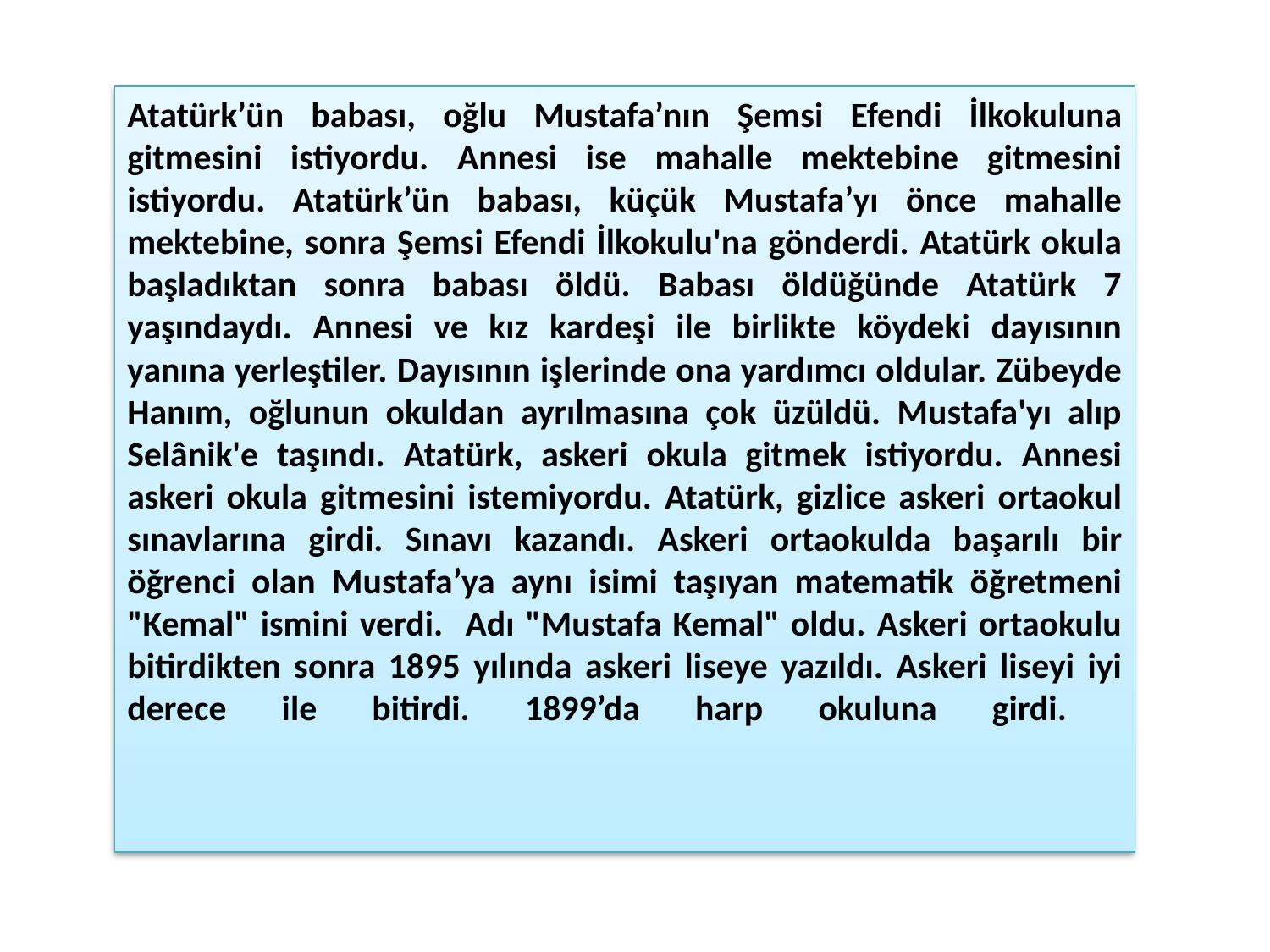

Atatürk’ün babası, oğlu Mustafa’nın Şemsi Efendi İlkokuluna gitmesini istiyordu. Annesi ise mahalle mektebine gitmesini istiyordu. Atatürk’ün babası, küçük Mustafa’yı önce mahalle mektebine, sonra Şemsi Efendi İlkokulu'na gönderdi. Atatürk okula başladıktan sonra babası öldü. Babası öldüğünde Atatürk 7 yaşındaydı. Annesi ve kız kardeşi ile birlikte köydeki dayısının yanına yerleştiler. Dayısının işlerinde ona yardımcı oldular. Zübeyde Hanım, oğlunun okuldan ayrılmasına çok üzüldü. Mustafa'yı alıp Selânik'e taşındı. Atatürk, askeri okula gitmek istiyordu. Annesi askeri okula gitmesini istemiyordu. Atatürk, gizlice askeri ortaokul sınavlarına girdi. Sınavı kazandı. Askeri ortaokulda başarılı bir öğrenci olan Mustafa’ya aynı isimi taşıyan matematik öğretmeni "Kemal" ismini verdi.  Adı "Mustafa Kemal" oldu. Askeri ortaokulu bitirdikten sonra 1895 yılında askeri liseye yazıldı. Askeri liseyi iyi derece ile bitirdi. 1899’da harp okuluna girdi.